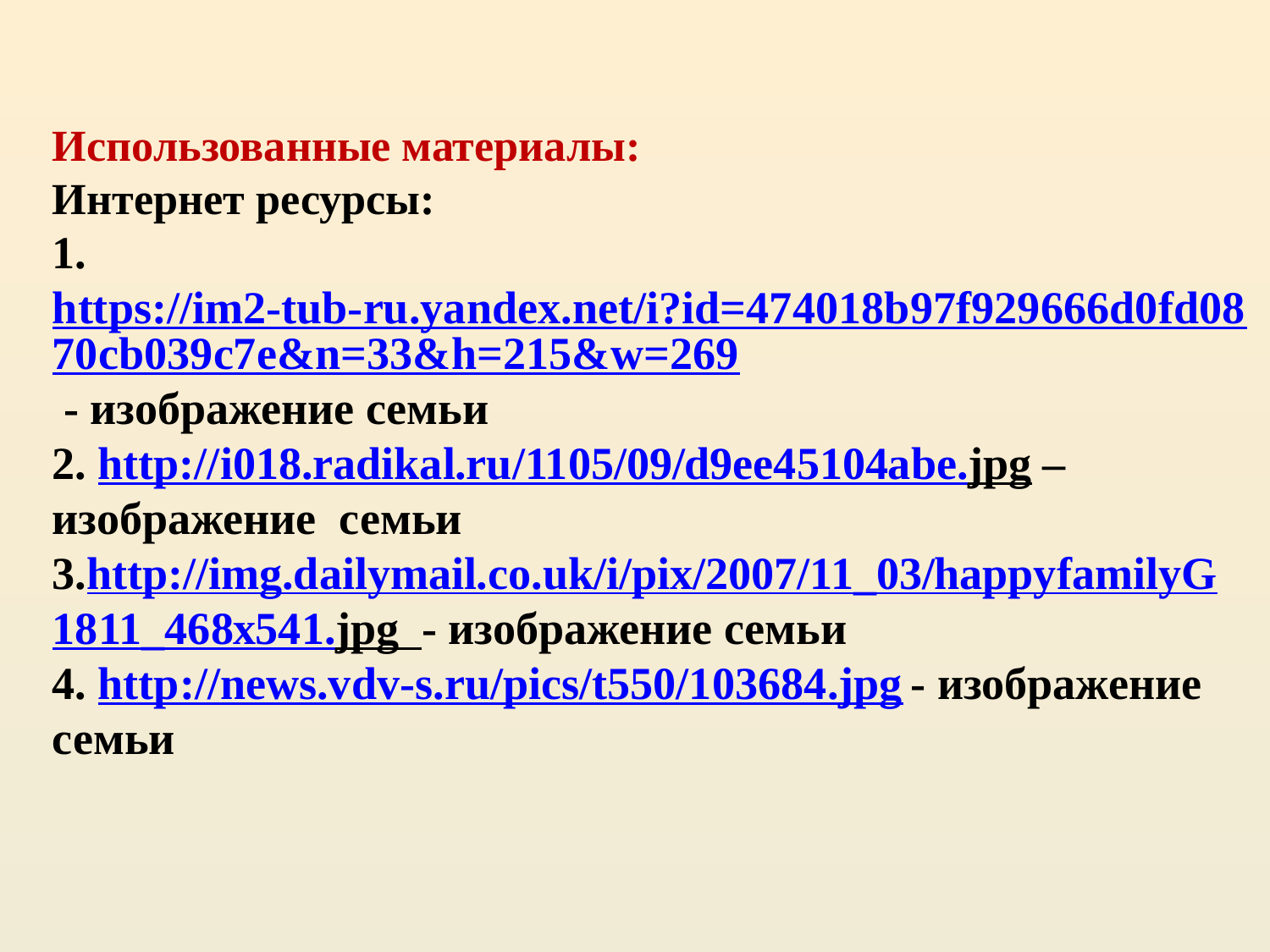

# Использованные материалы: Интернет ресурсы: 1. https://im2-tub-ru.yandex.net/i?id=474018b97f929666d0fd0870cb039c7e&n=33&h=215&w=269 - изображение семьи 2. http://i018.radikal.ru/1105/09/d9ee45104abe.jpg – изображение  семьи 3.http://img.dailymail.co.uk/i/pix/2007/11_03/happyfamilyG1811_468x541.jpg  - изображение семьи 4. http://news.vdv-s.ru/pics/t550/103684.jpg - изображение семьи